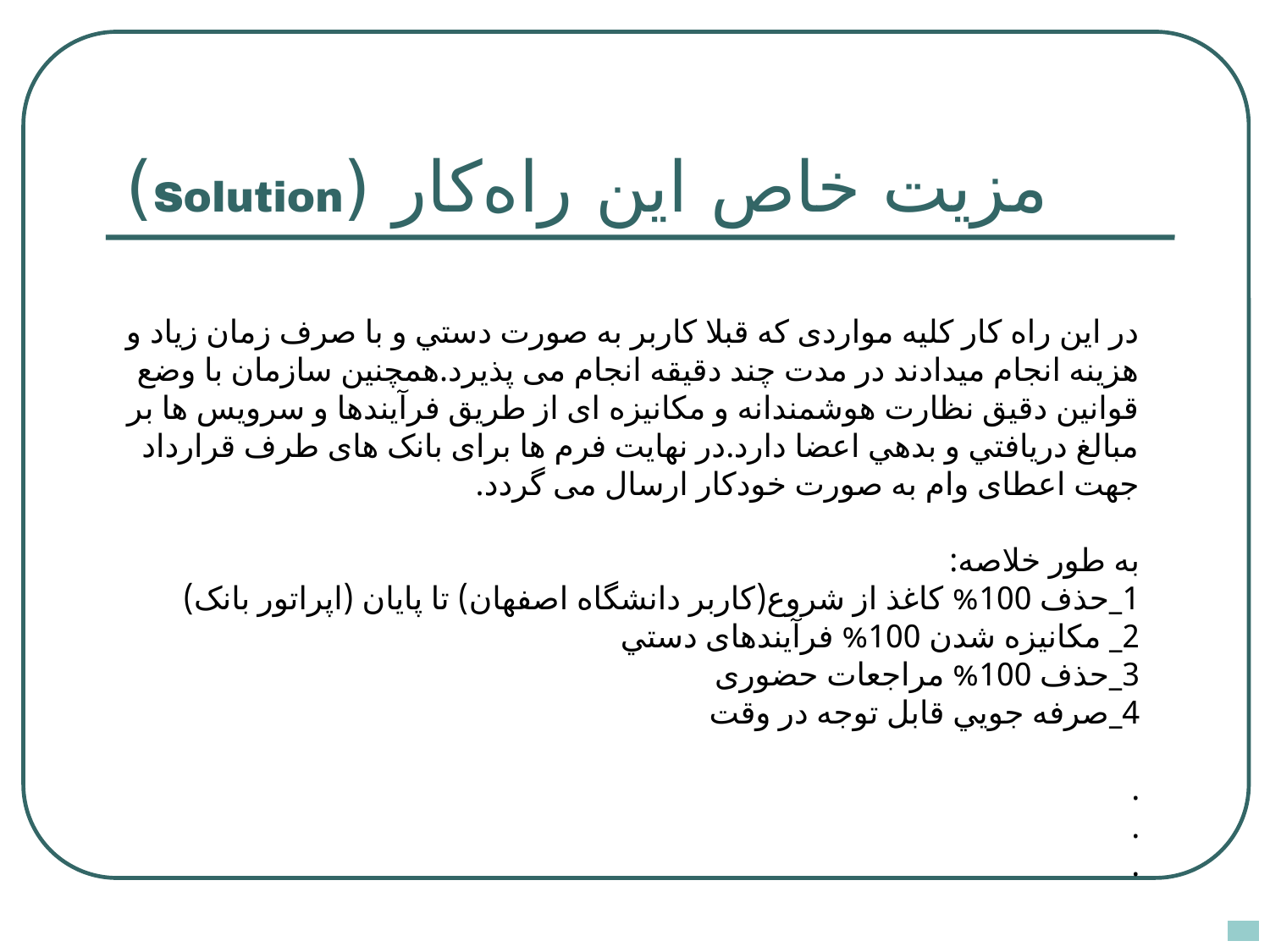

# مزیت خاص این راه‌كار (Solution)
در این راه کار کلیه مواردی که قبلا کاربر به صورت دستي و با صرف زمان زیاد و هزينه انجام میدادند در مدت چند دقیقه انجام می پذیرد.همچنین سازمان با وضع قوانین دقیق نظارت هوشمندانه و مکانیزه ای از طریق فرآیندها و سرويس ها بر مبالغ دریافتي و بدهي اعضا دارد.در نهايت فرم ها برای بانک های طرف قرارداد جهت اعطای وام به صورت خودکار ارسال می گردد.

به طور خلاصه:
1_حذف 100% کاغذ از شروع(کاربر دانشگاه اصفهان) تا پايان (اپراتور بانک)
2_ مکانيزه شدن 100% فرآیندهای دستي
3_حذف 100% مراجعات حضوری
4_صرفه جويي قابل توجه در وقت

.
.
.